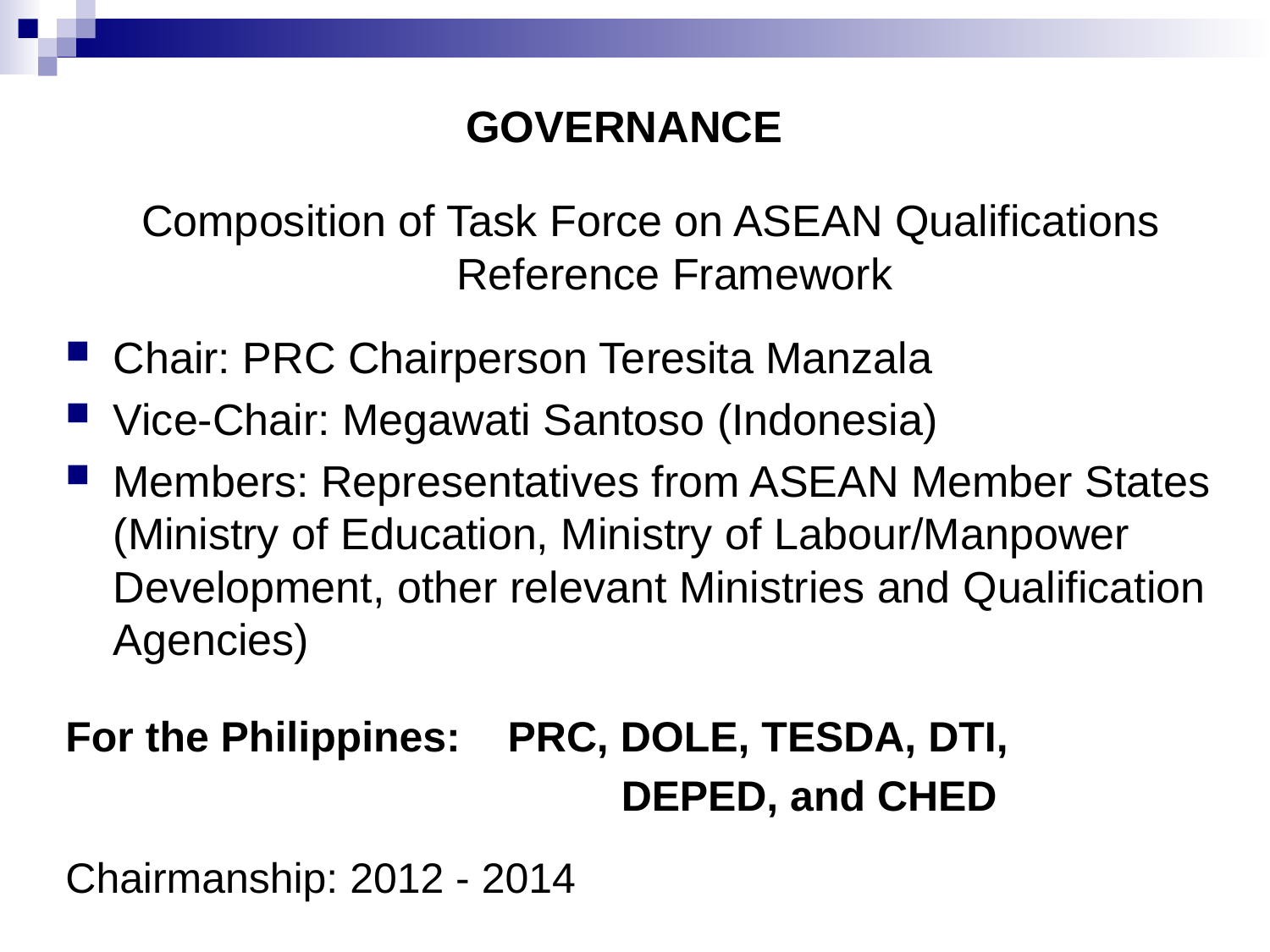

# GOVERNANCE

Composition of Task Force on ASEAN Qualifications Reference Framework

Chair: PRC Chairperson Teresita Manzala
Vice-Chair: Megawati Santoso (Indonesia)
Members: Representatives from ASEAN Member States (Ministry of Education, Ministry of Labour/Manpower Development, other relevant Ministries and Qualification Agencies)

For the Philippines:    PRC, DOLE, TESDA, DTI,
					DEPED, and CHED

Chairmanship: 2012 - 2014